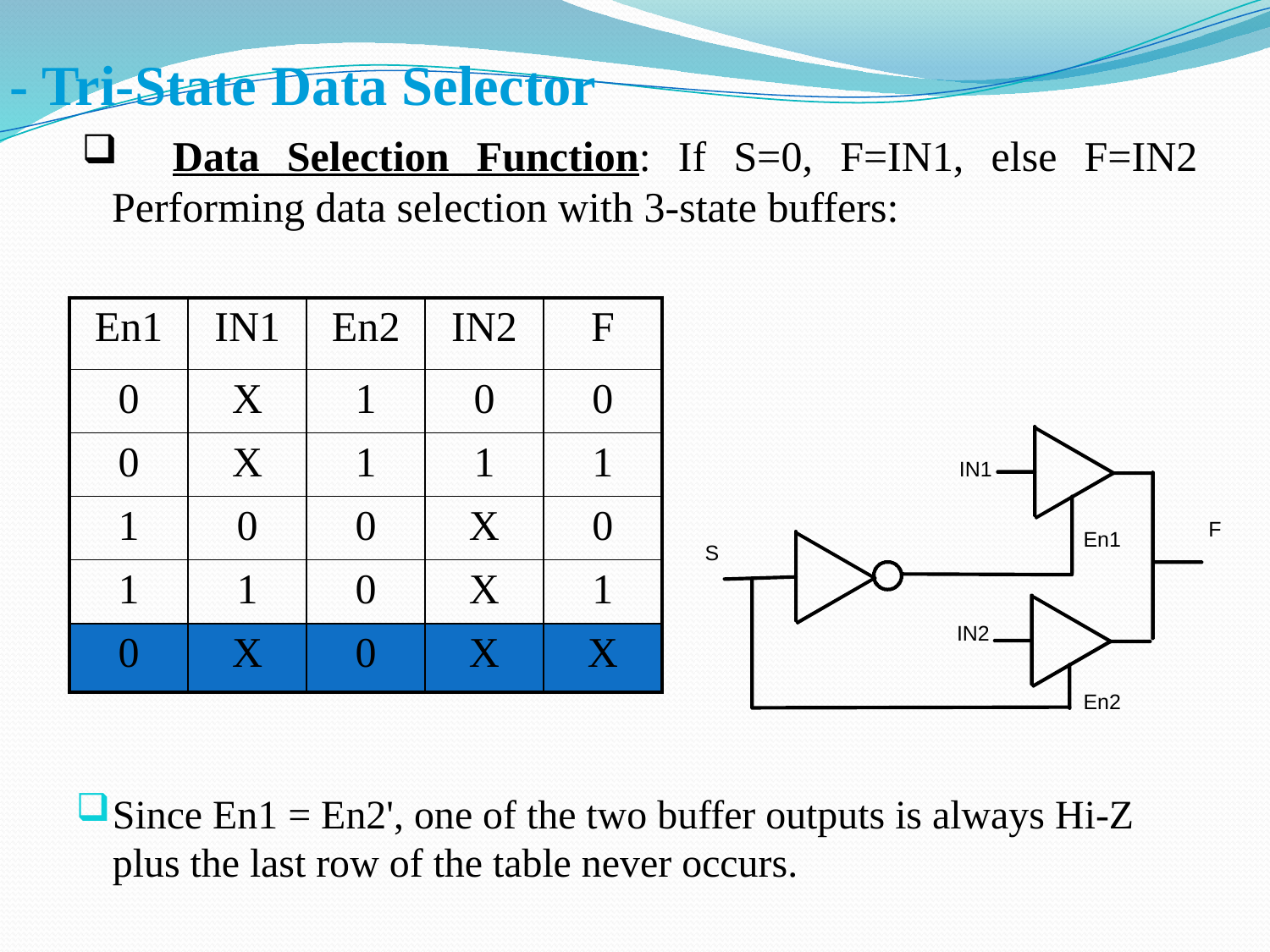

# - Tri-State Data Selector
  Data Selection Function: If S=0, F=IN1, else F=IN2 Performing data selection with 3-state buffers:
| En1 | IN1 | En2 | IN2 | F |
| --- | --- | --- | --- | --- |
| 0 | X | 1 | 0 | 0 |
| 0 | X | 1 | 1 | 1 |
| 1 | 0 | 0 | X | 0 |
| 1 | 1 | 0 | X | 1 |
| 0 | X | 0 | X | X |

IN1

F
En1

S

IN2

En2

Since En1 = En2', one of the two buffer outputs is always Hi-Z plus the last row of the table never occurs.